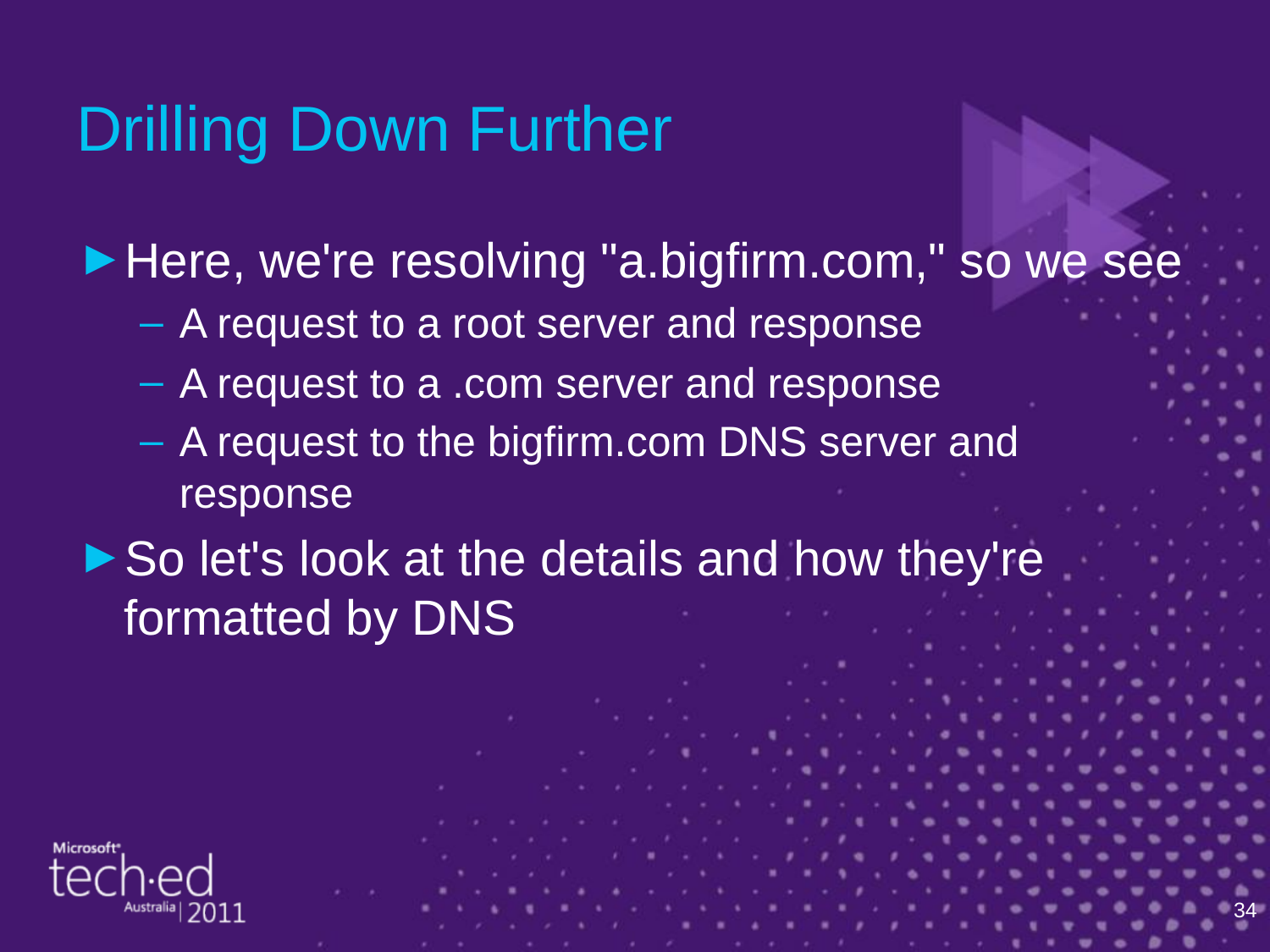

# Drilling Down Further
Here, we're resolving "a.bigfirm.com," so we see
A request to a root server and response
A request to a .com server and response
A request to the bigfirm.com DNS server and response
So let's look at the details and how they're formatted by DNS
34